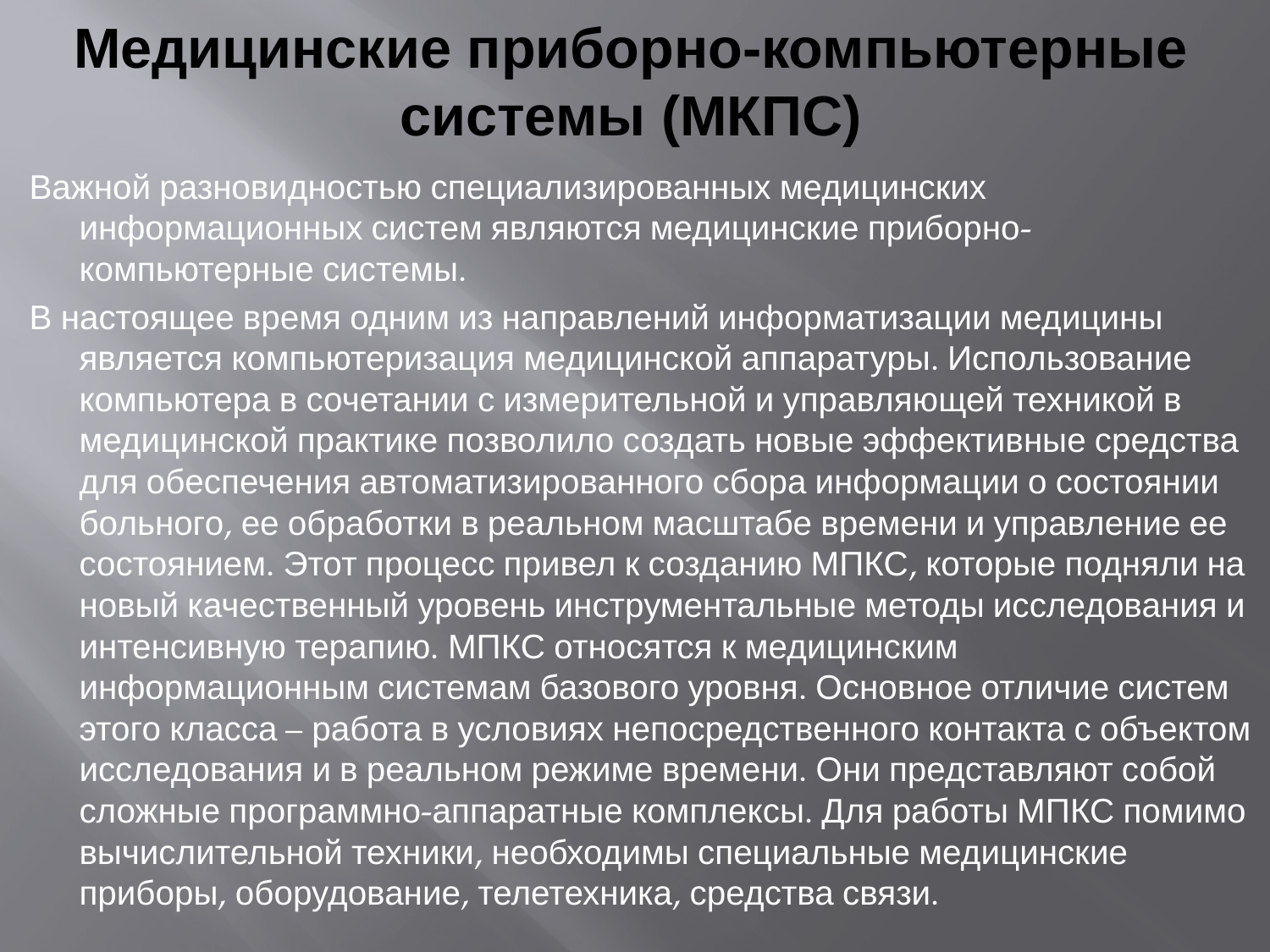

# Медицинские приборно-компьютерные системы (МКПС)
Важной разновидностью специализированных медицинских информационных систем являются медицинские приборно-компьютерные системы.
В настоящее время одним из направлений информатизации медицины является компьютеризация медицинской аппаратуры. Использование компьютера в сочетании с измерительной и управляющей техникой в медицинской практике позволило создать новые эффективные средства для обеспечения автоматизированного сбора информации о состоянии больного, ее обработки в реальном масштабе времени и управление ее состоянием. Этот процесс привел к созданию МПКС, которые подняли на новый качественный уровень инструментальные методы исследования и интенсивную терапию. МПКС относятся к медицинским информационным системам базового уровня. Основное отличие систем этого класса – работа в условиях непосредственного контакта с объектом исследования и в реальном режиме времени. Они представляют собой сложные программно-аппаратные комплексы. Для работы МПКС помимо вычислительной техники, необходимы специальные медицинские приборы, оборудование, телетехника, средства связи.